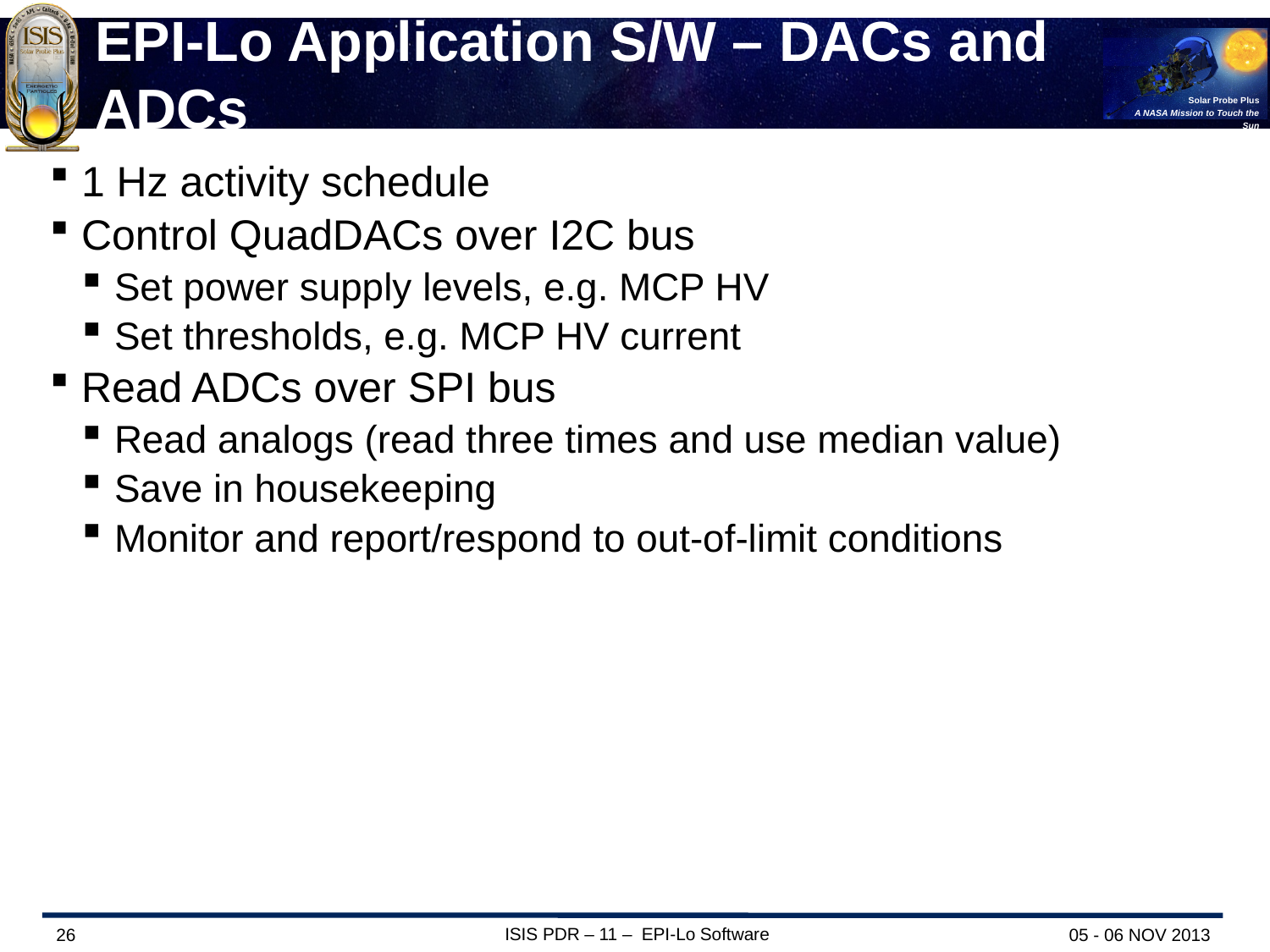

# EPI-Lo Application S/W – DACs and ADCs
1 Hz activity schedule
Control QuadDACs over I2C bus
Set power supply levels, e.g. MCP HV
Set thresholds, e.g. MCP HV current
Read ADCs over SPI bus
Read analogs (read three times and use median value)
Save in housekeeping
Monitor and report/respond to out-of-limit conditions